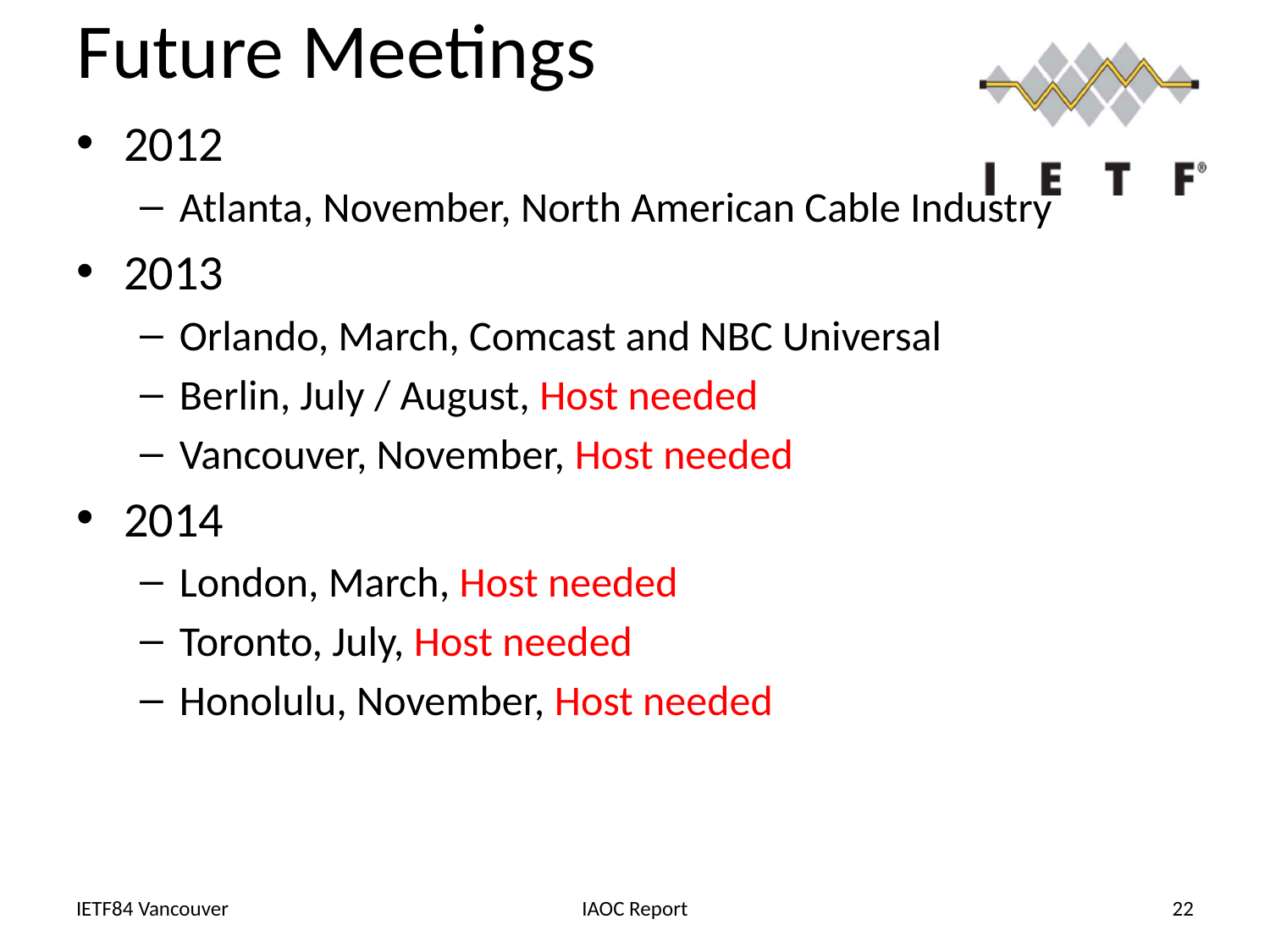

# Future Meetings
2012
Atlanta, November, North American Cable Industry
2013
Orlando, March, Comcast and NBC Universal
Berlin, July / August, Host needed
Vancouver, November, Host needed
2014
London, March, Host needed
Toronto, July, Host needed
Honolulu, November, Host needed

IETF84 Vancouver
IAOC Report
22